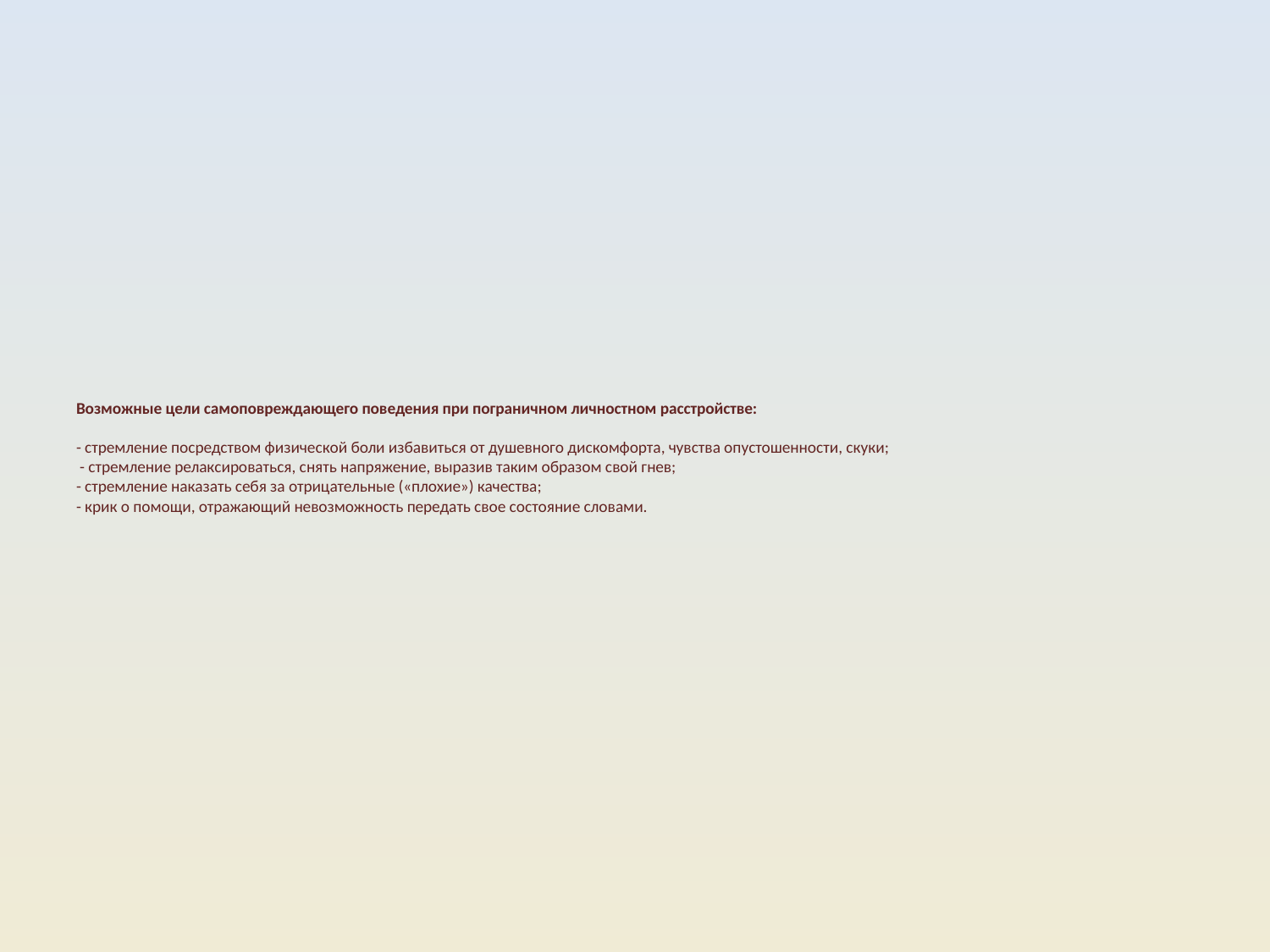

# Возможные цели самоповреждающего поведения при пограничном личностном расстройстве: - стремление посредством физической боли избавиться от душевного дискомфорта, чувства опустошенности, скуки; - стремление релаксироваться, снять напряжение, выразив таким образом свой гнев; - стремление наказать себя за отрицательные («плохие») качества; - крик о помощи, отражающий невозможность передать свое состояние словами.